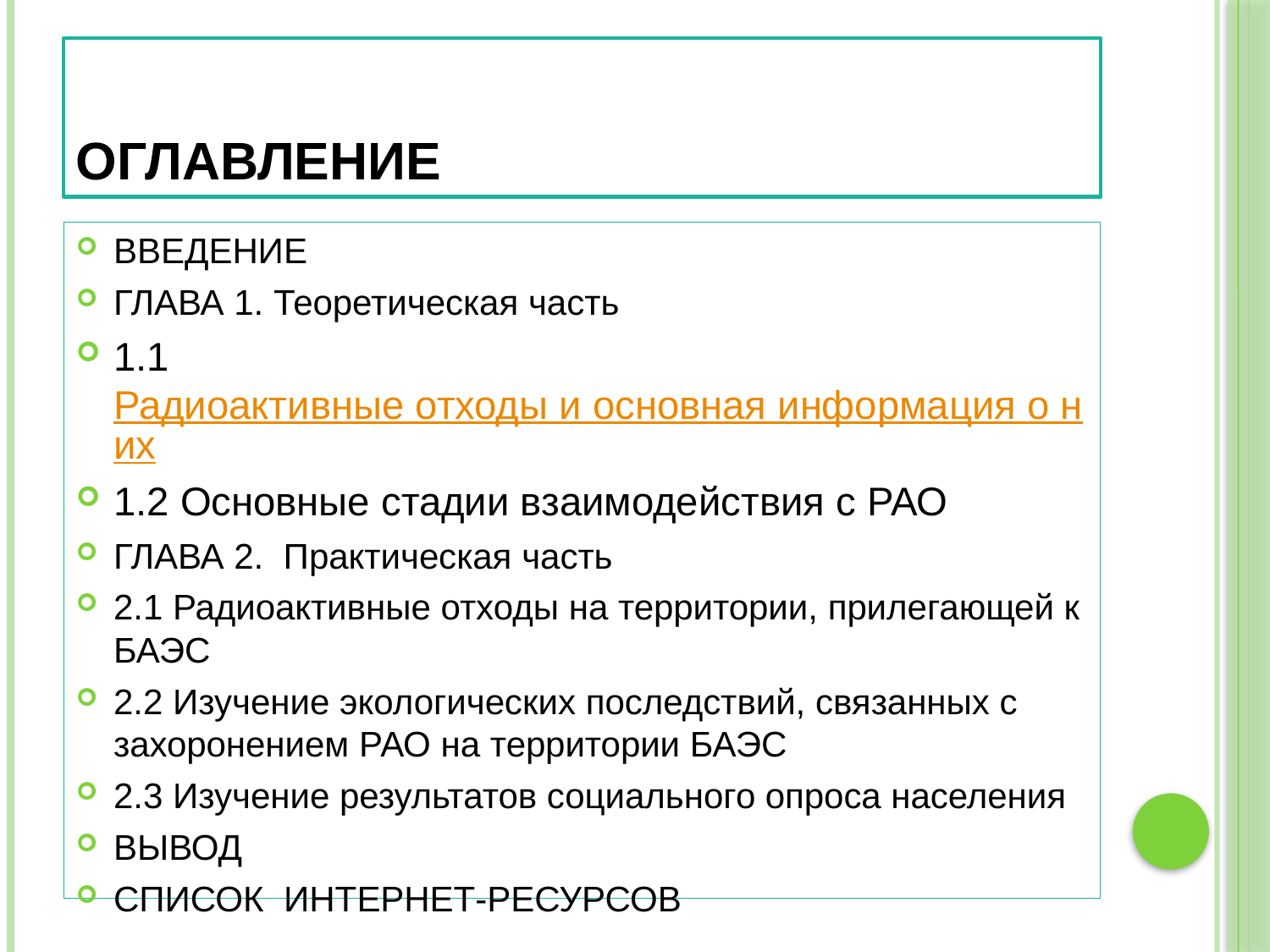

# Оглавление
ВВЕДЕНИЕ
ГЛАВА 1. Теоретическая часть
1.1 Радиоактивные отходы и основная информация о них
1.2 Основные стадии взаимодействия с РАО
ГЛАВА 2.  Практическая часть
2.1 Радиоактивные отходы на территории, прилегающей к БАЭС
2.2 Изучение экологических последствий, связанных с захоронением РАО на территории БАЭС
2.3 Изучение результатов социального опроса населения
ВЫВОД
СПИСОК  ИНТЕРНЕТ-РЕСУРСОВ